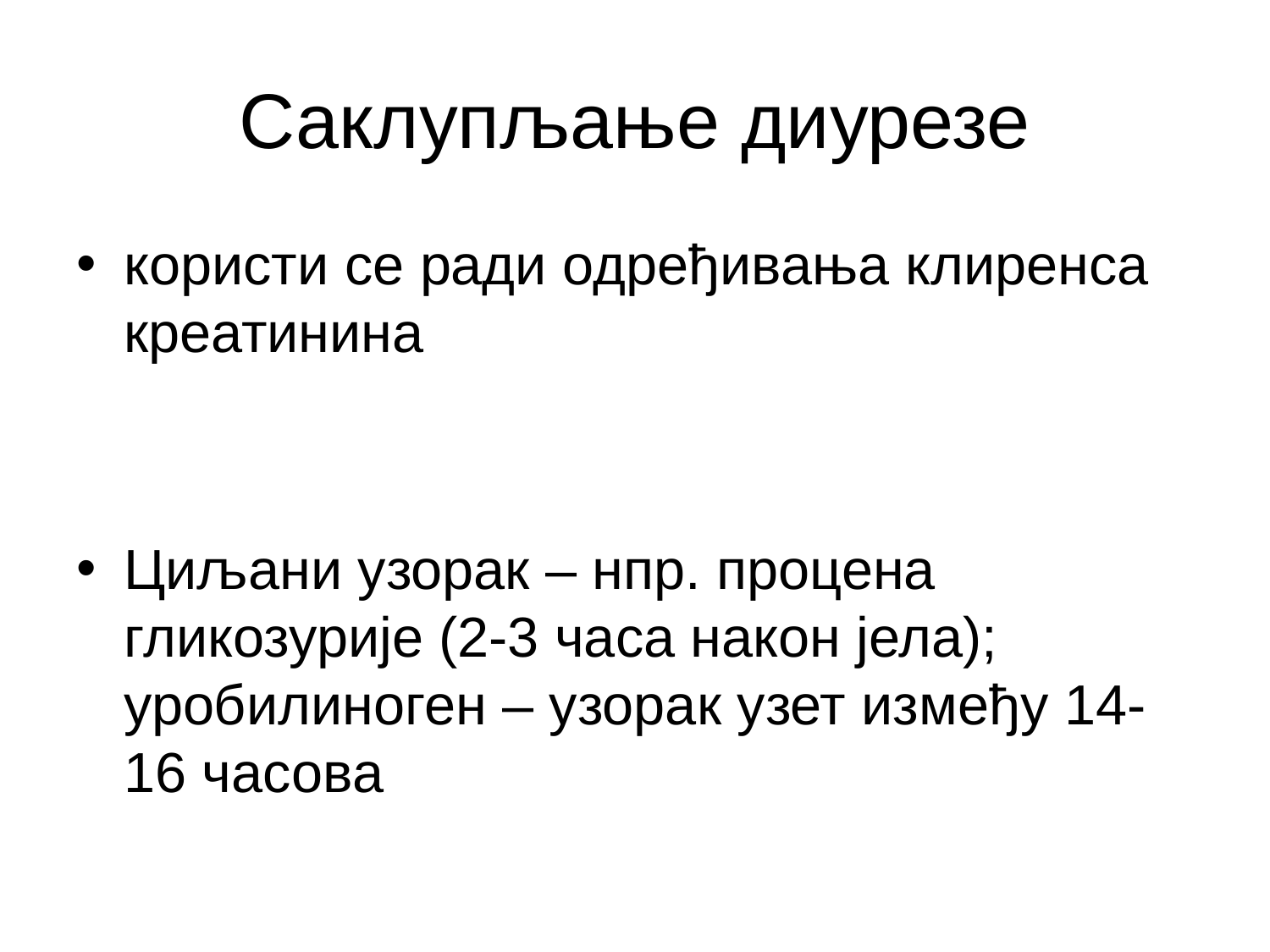

# Саклупљање диурезе
користи се ради одређивања клиренса креатинина

Циљани узорак – нпр. процена гликозурије (2-3 часа након јела); уробилиноген – узорак узет између 14-16 часова